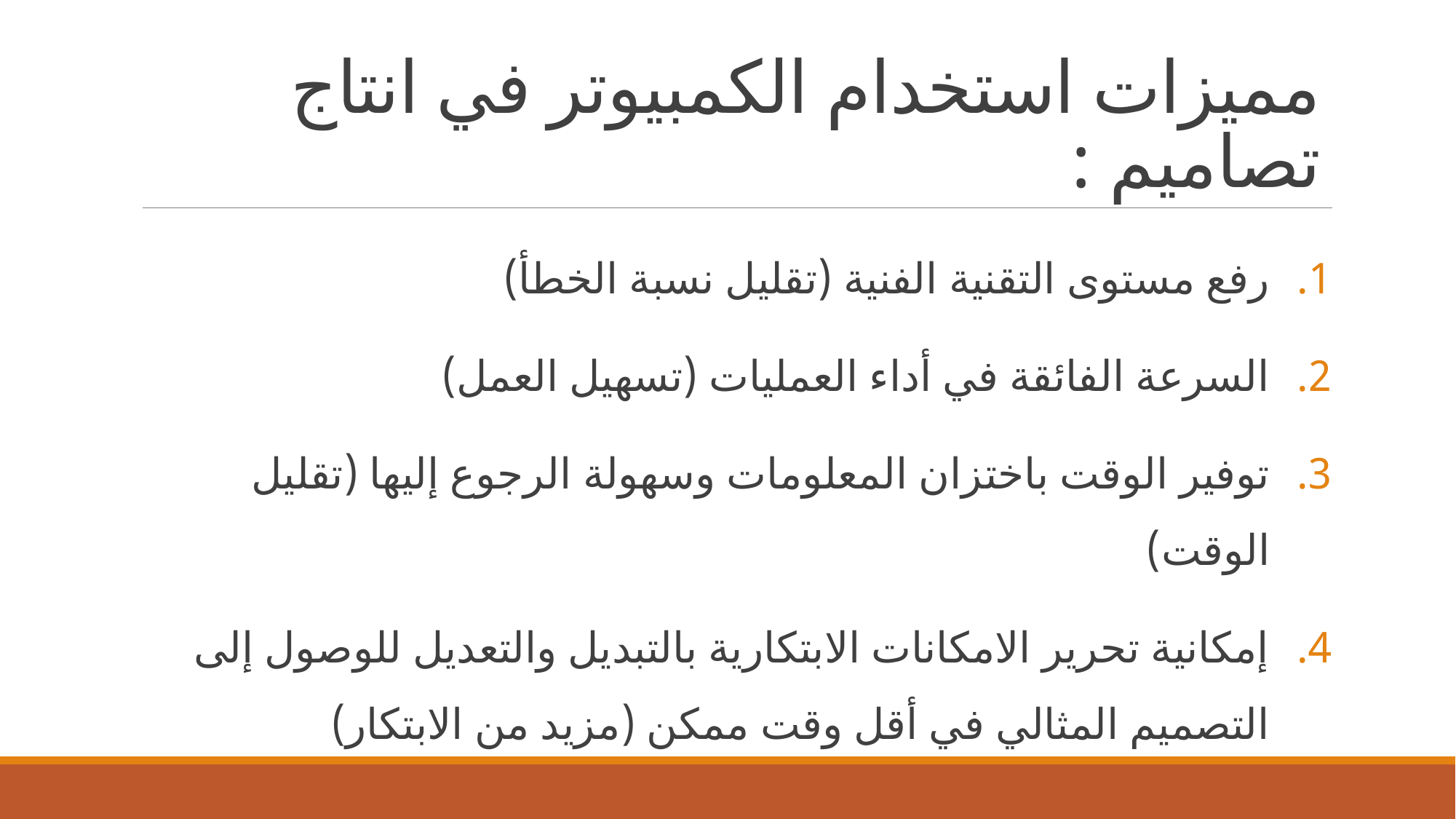

# مميزات استخدام الكمبيوتر في انتاج تصاميم :
رفع مستوى التقنية الفنية (تقليل نسبة الخطأ)
السرعة الفائقة في أداء العمليات (تسهيل العمل)
توفير الوقت باختزان المعلومات وسهولة الرجوع إليها (تقليل الوقت)
إمكانية تحرير الامكانات الابتكارية بالتبديل والتعديل للوصول إلى التصميم المثالي في أقل وقت ممكن (مزيد من الابتكار)